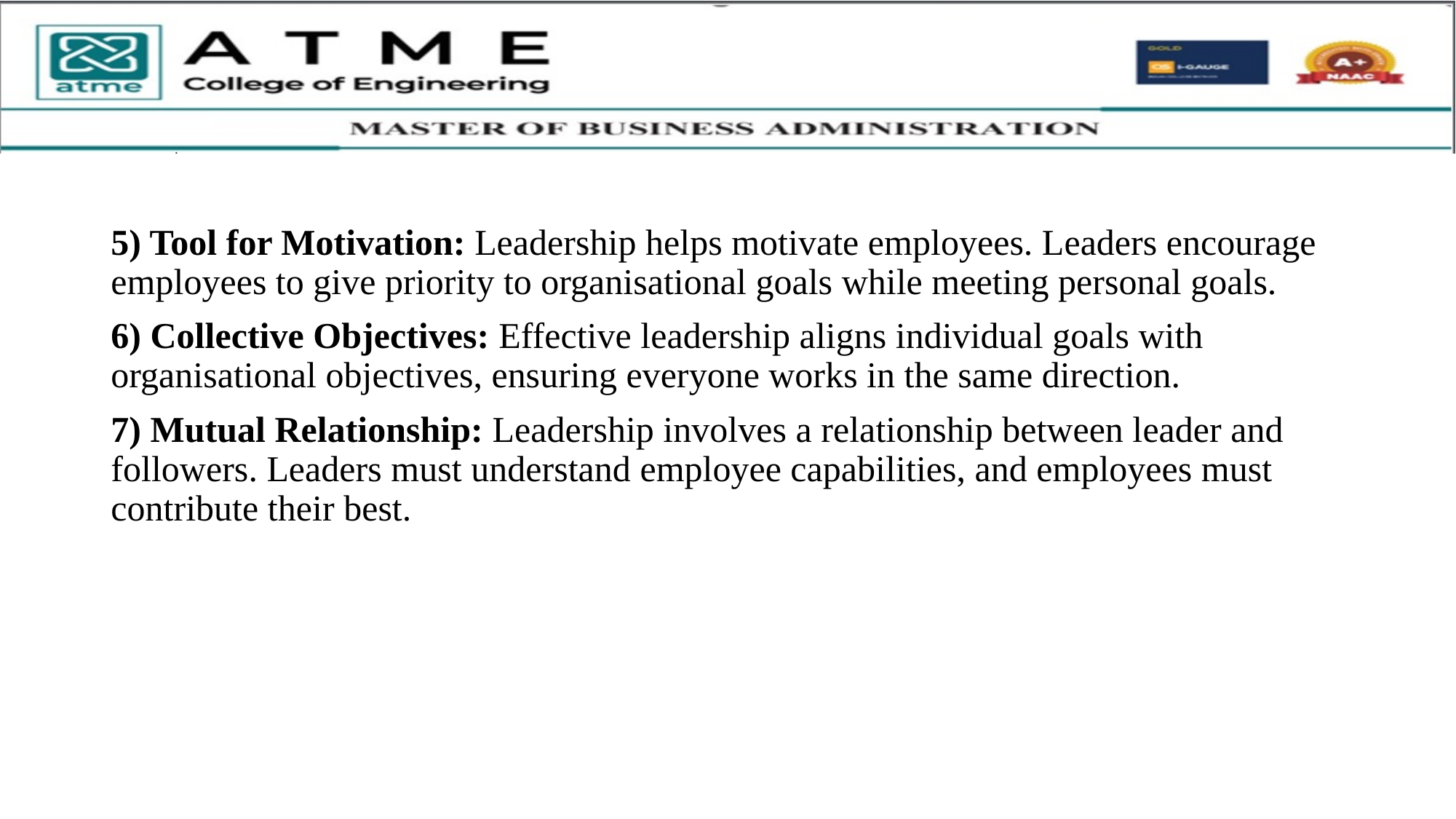

5) Tool for Motivation: Leadership helps motivate employees. Leaders encourage employees to give priority to organisational goals while meeting personal goals.
6) Collective Objectives: Effective leadership aligns individual goals with organisational objectives, ensuring everyone works in the same direction.
7) Mutual Relationship: Leadership involves a relationship between leader and followers. Leaders must understand employee capabilities, and employees must contribute their best.